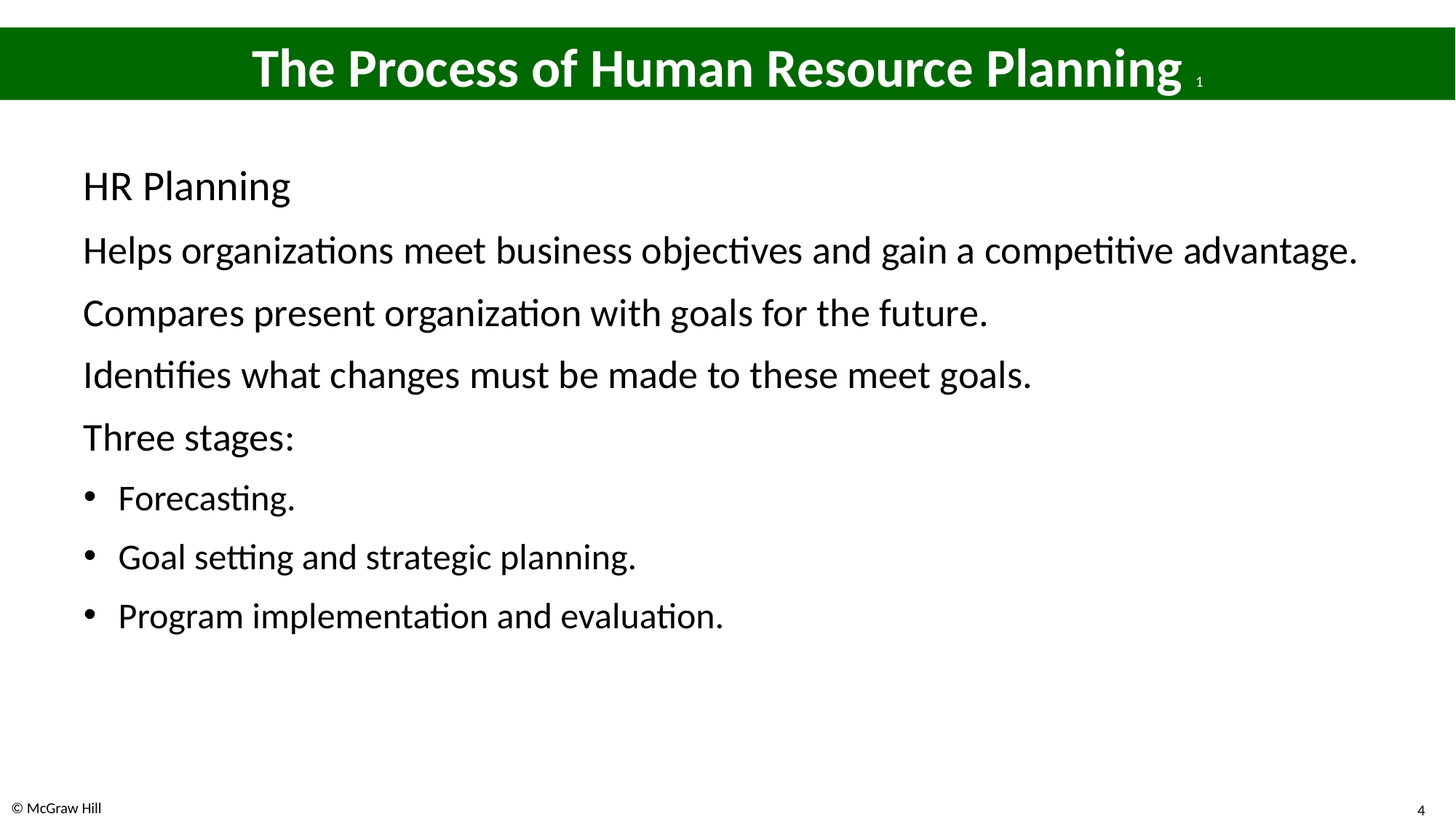

# The Process of Human Resource Planning 1
H R Planning
Helps organizations meet business objectives and gain a competitive advantage.
Compares present organization with goals for the future.
Identifies what changes must be made to these meet goals.
Three stages:
Forecasting.
Goal setting and strategic planning.
Program implementation and evaluation.